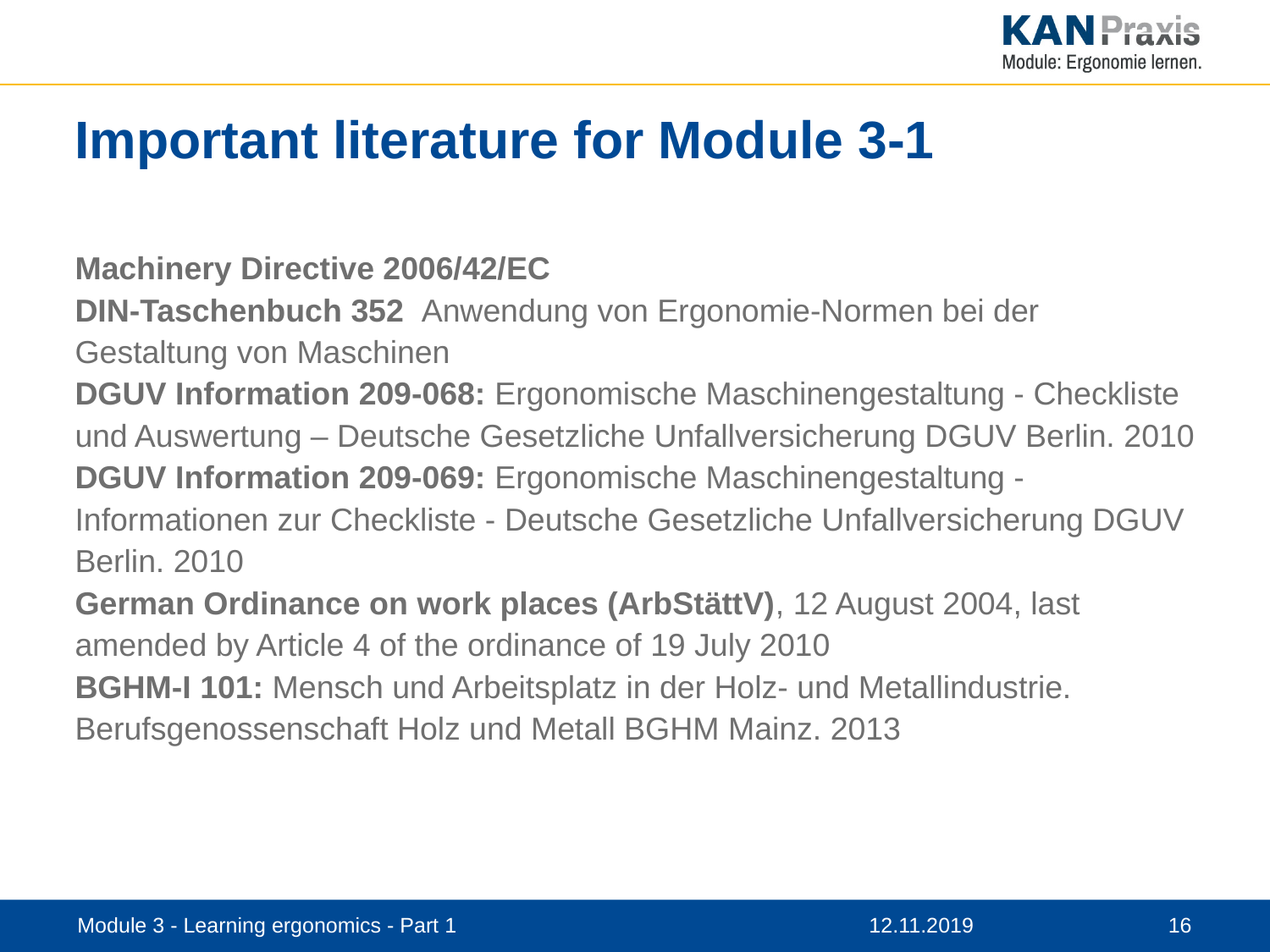

# Important literature for Module 3-1

Machinery Directive 2006/42/EC
DIN-Taschenbuch 352  Anwendung von Ergonomie-Normen bei der Gestaltung von Maschinen
DGUV Information 209-068: Ergonomische Maschinengestaltung - Checkliste und Auswertung – Deutsche Gesetzliche Unfallversicherung DGUV Berlin. 2010
DGUV Information 209-069: Ergonomische Maschinengestaltung - Informationen zur Checkliste - Deutsche Gesetzliche Unfallversicherung DGUV Berlin. 2010
German Ordinance on work places (ArbStättV), 12 August 2004, last amended by Article 4 of the ordinance of 19 July 2010
BGHM-I 101: Mensch und Arbeitsplatz in der Holz- und Metallindustrie.
Berufsgenossenschaft Holz und Metall BGHM Mainz. 2013

Module 3 - Learning ergonomics - Part 1
12.11.2019
16